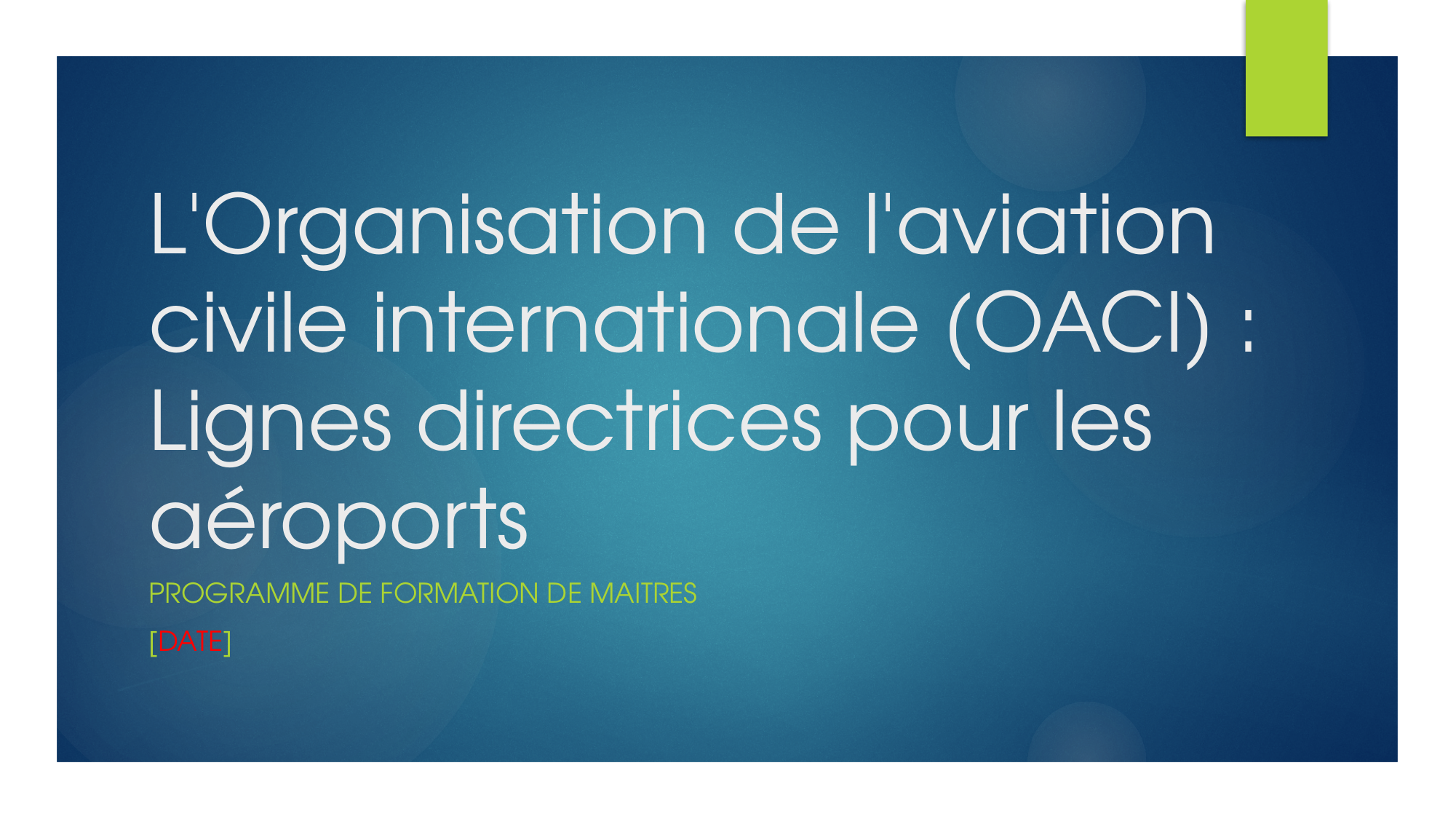

# L'Organisation de l'aviation civile internationale (OACI) : Lignes directrices pour les aéroports
PROGRAMME DE FORMATION DE MAITRES
[Date]